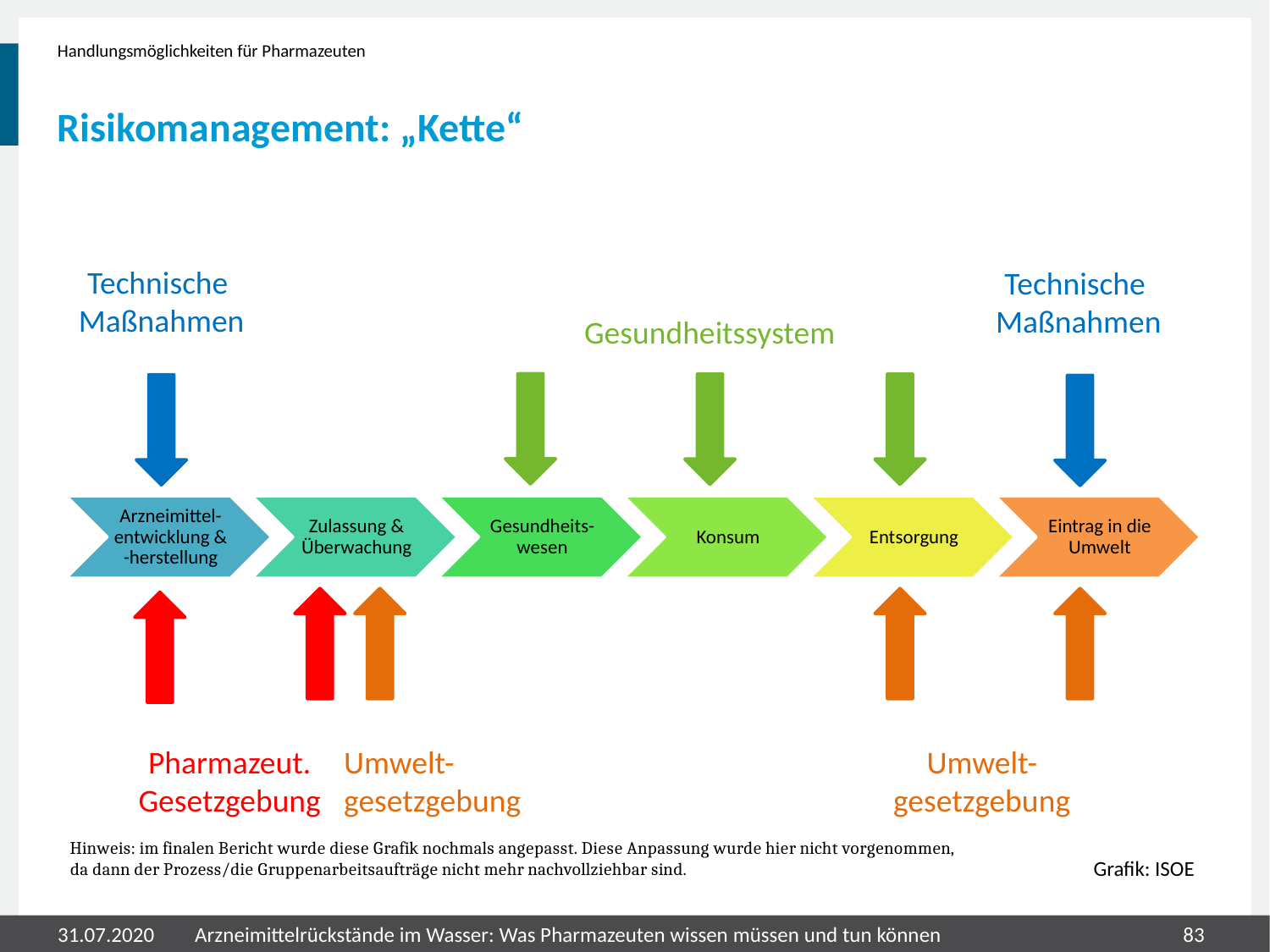

Handlungsmöglichkeiten für Pharmazeuten
# Risikomanagement: „Kette“
Arzneimittel-entwicklung & -herstellung
Zulassung & Überwachung
Gesundheits-wesen
Konsum
Entsorgung
Eintrag in die Umwelt
Technische
Maßnahmen
Technische
Maßnahmen

Umwelt-
gesetzgebung
Pharmazeut.
Gesetzgebung
Umwelt-
gesetzgebung
Gesundheitssystem
Hinweis: im finalen Bericht wurde diese Grafik nochmals angepasst. Diese Anpassung wurde hier nicht vorgenommen, da dann der Prozess/die Gruppenarbeitsaufträge nicht mehr nachvollziehbar sind.
Grafik: ISOE
31.07.2020
Arzneimittelrückstände im Wasser: Was Pharmazeuten wissen müssen und tun können
83